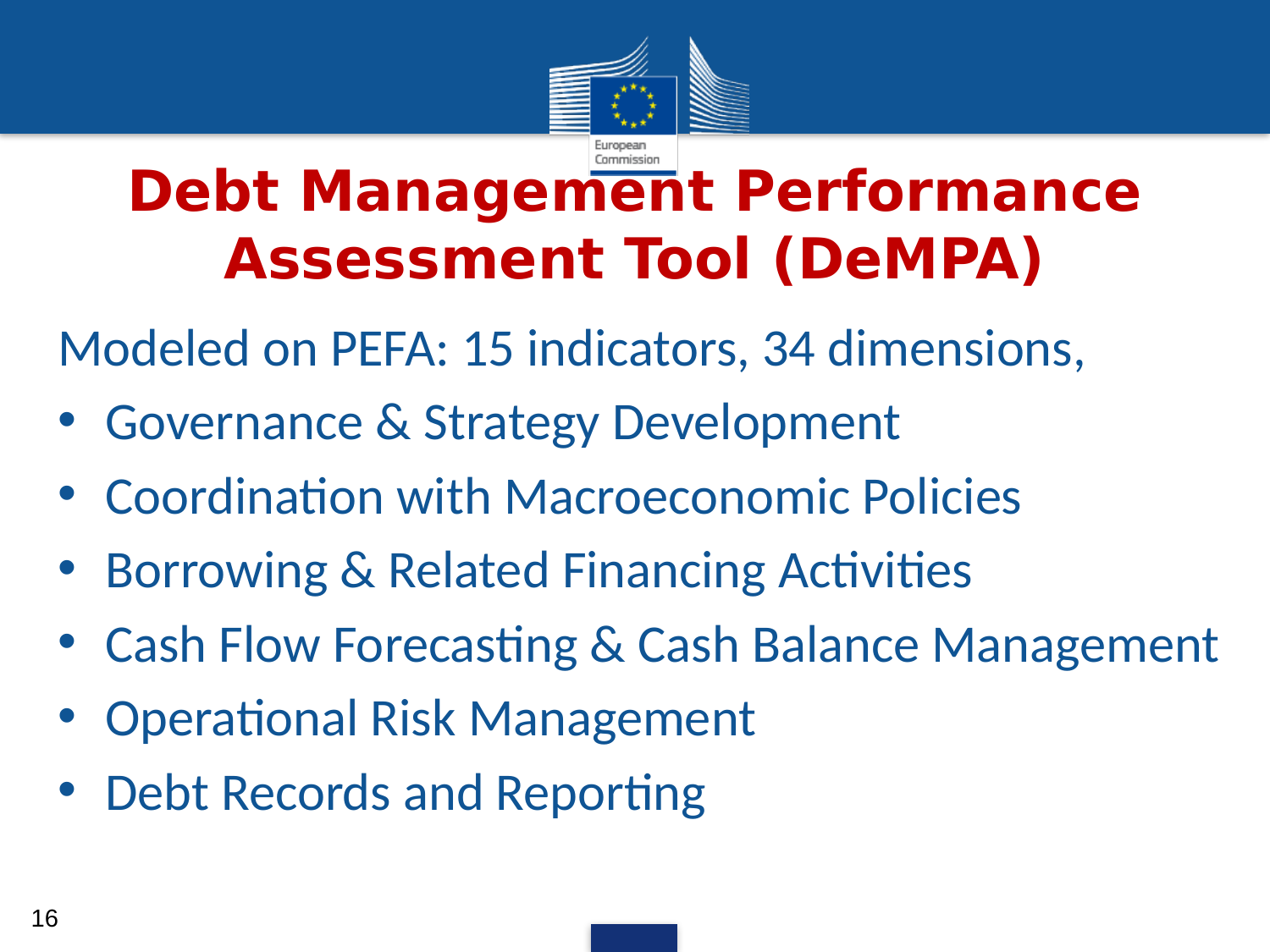

# Debt Management Performance Assessment Tool (DeMPA)
Modeled on PEFA: 15 indicators, 34 dimensions,
Governance & Strategy Development
Coordination with Macroeconomic Policies
Borrowing & Related Financing Activities
Cash Flow Forecasting & Cash Balance Management
Operational Risk Management
Debt Records and Reporting
16